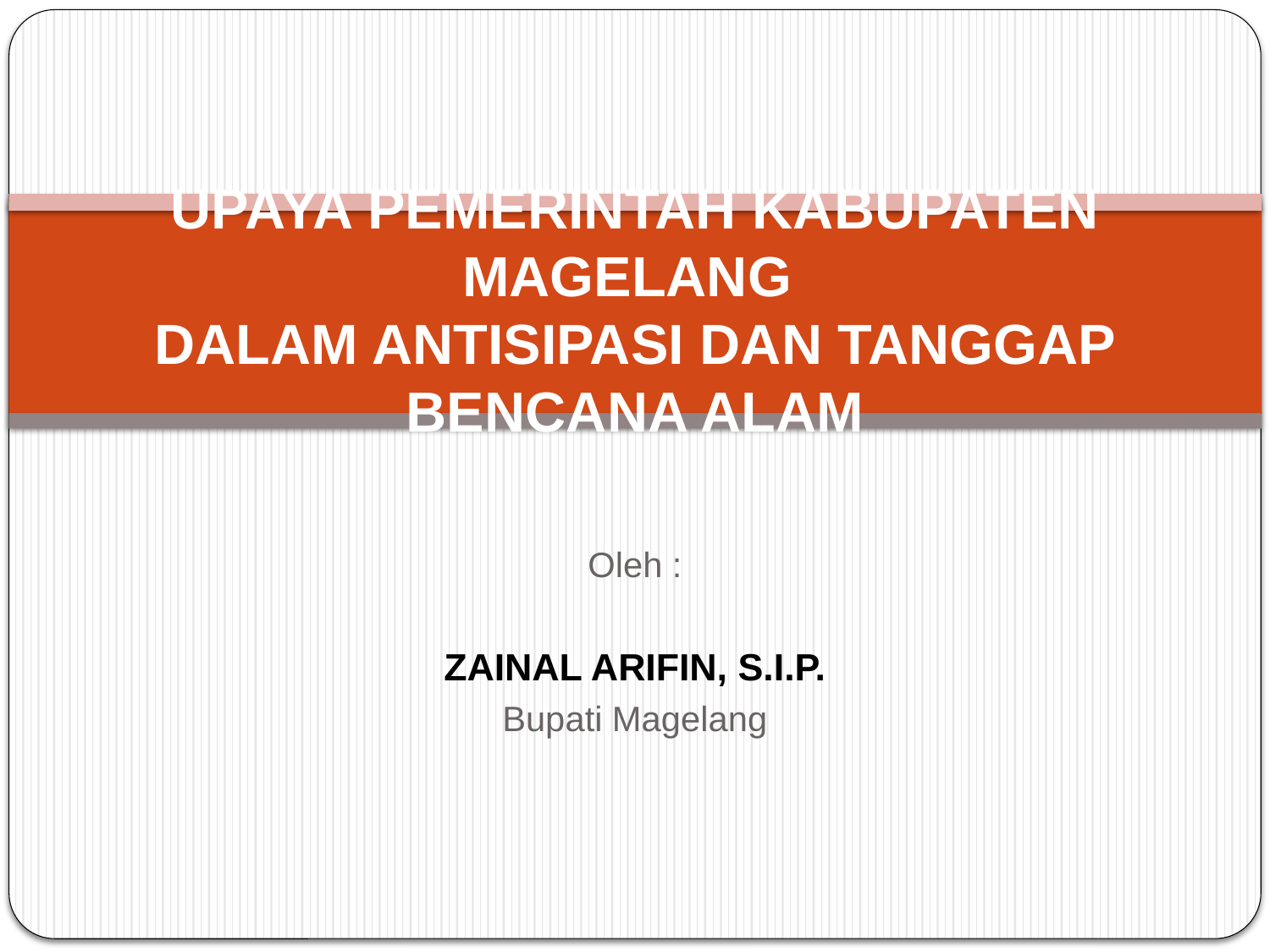

# UPAYA PEMERINTAH KABUPATEN MAGELANG DALAM ANTISIPASI DAN TANGGAP BENCANA ALAM
Oleh :

ZAINAL ARIFIN, S.I.P.
Bupati Magelang